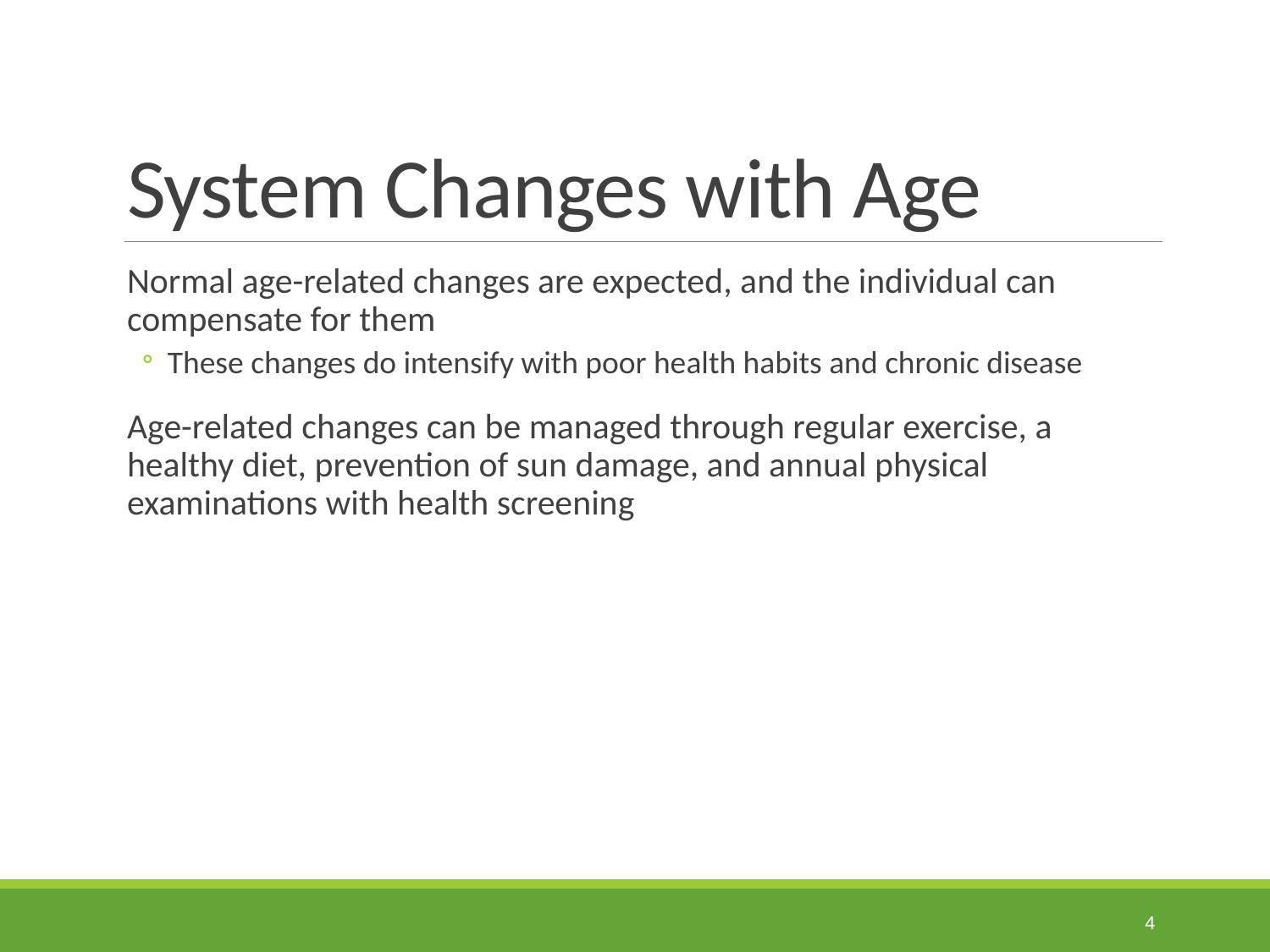

# System Changes with Age
Normal age-related changes are expected, and the individual can compensate for them
These changes do intensify with poor health habits and chronic disease
Age-related changes can be managed through regular exercise, a healthy diet, prevention of sun damage, and annual physical examinations with health screening
 4